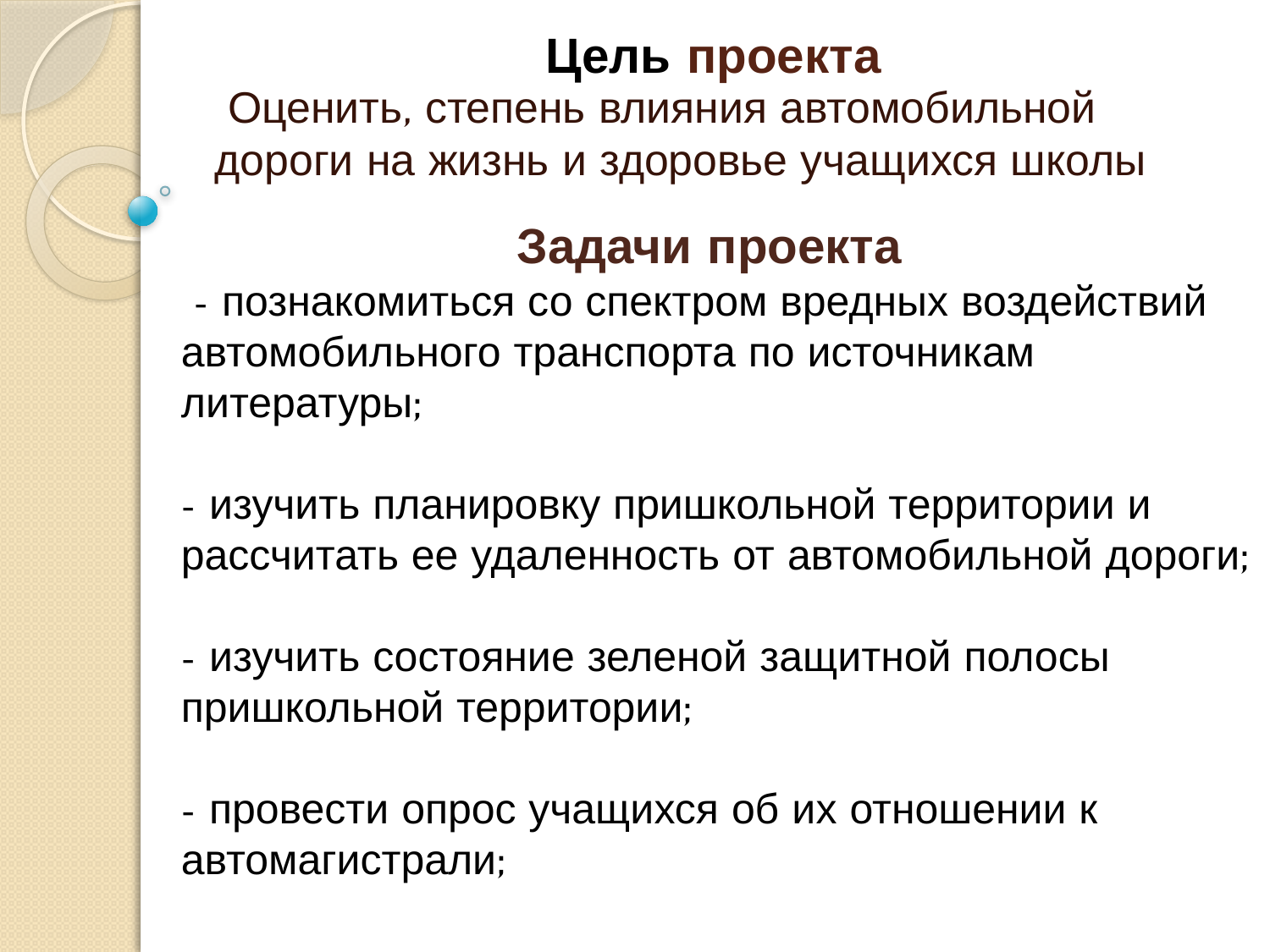

# Цель проекта
 Оценить, степень влияния автомобильной дороги на жизнь и здоровье учащихся школы
Задачи проекта
 - познакомиться со спектром вредных воздействий автомобильного транспорта по источникам литературы;
- изучить планировку пришкольной территории и рассчитать ее удаленность от автомобильной дороги;
- изучить состояние зеленой защитной полосы пришкольной территории;
- провести опрос учащихся об их отношении к автомагистрали;
- сделать выводы, дать рекомендации.